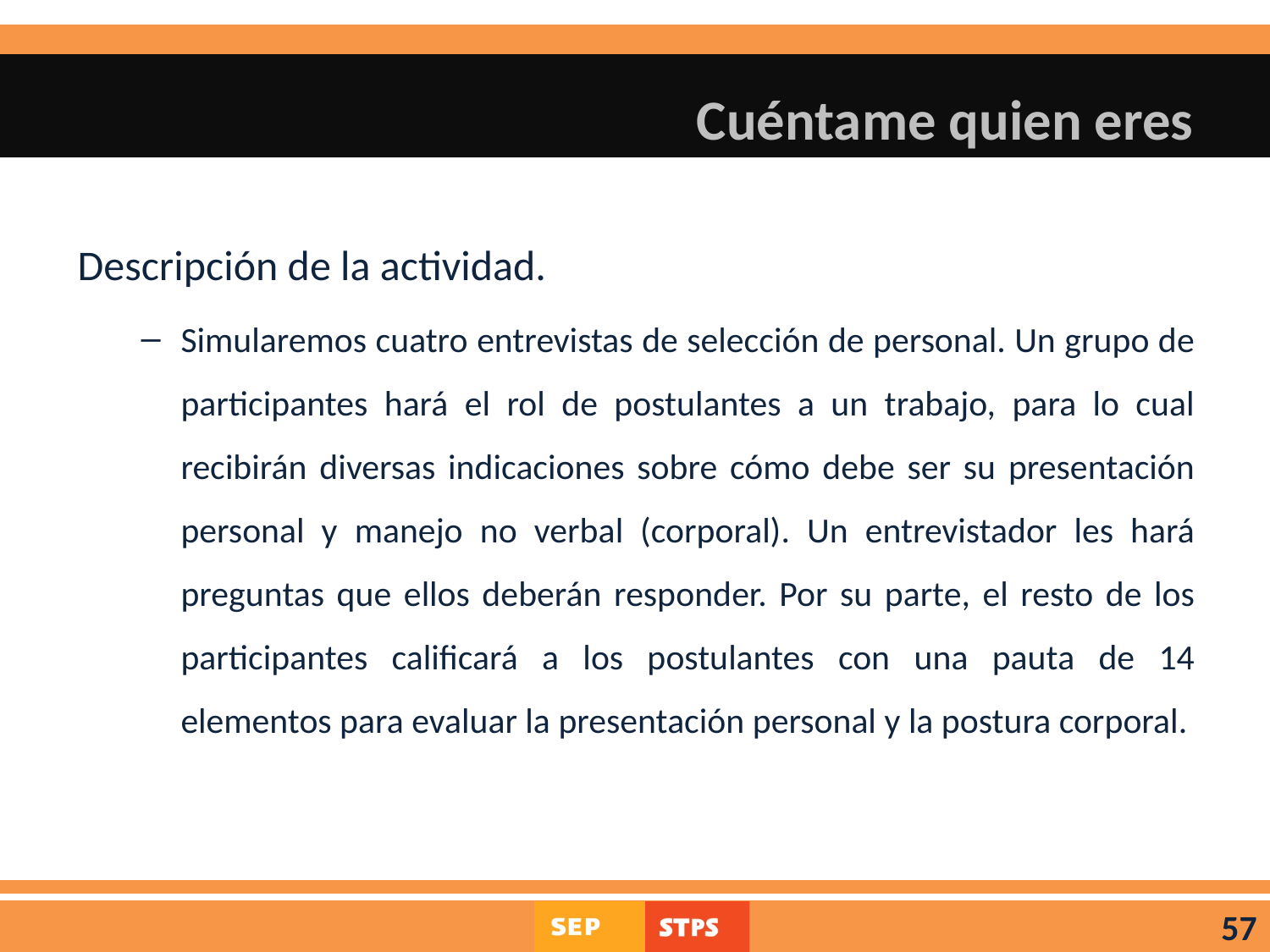

# Cuéntame quien eres
Descripción de la actividad.
Simularemos cuatro entrevistas de selección de personal. Un grupo de participantes hará el rol de postulantes a un trabajo, para lo cual recibirán diversas indicaciones sobre cómo debe ser su presentación personal y manejo no verbal (corporal). Un entrevistador les hará preguntas que ellos deberán responder. Por su parte, el resto de los participantes calificará a los postulantes con una pauta de 14 elementos para evaluar la presentación personal y la postura corporal.

57